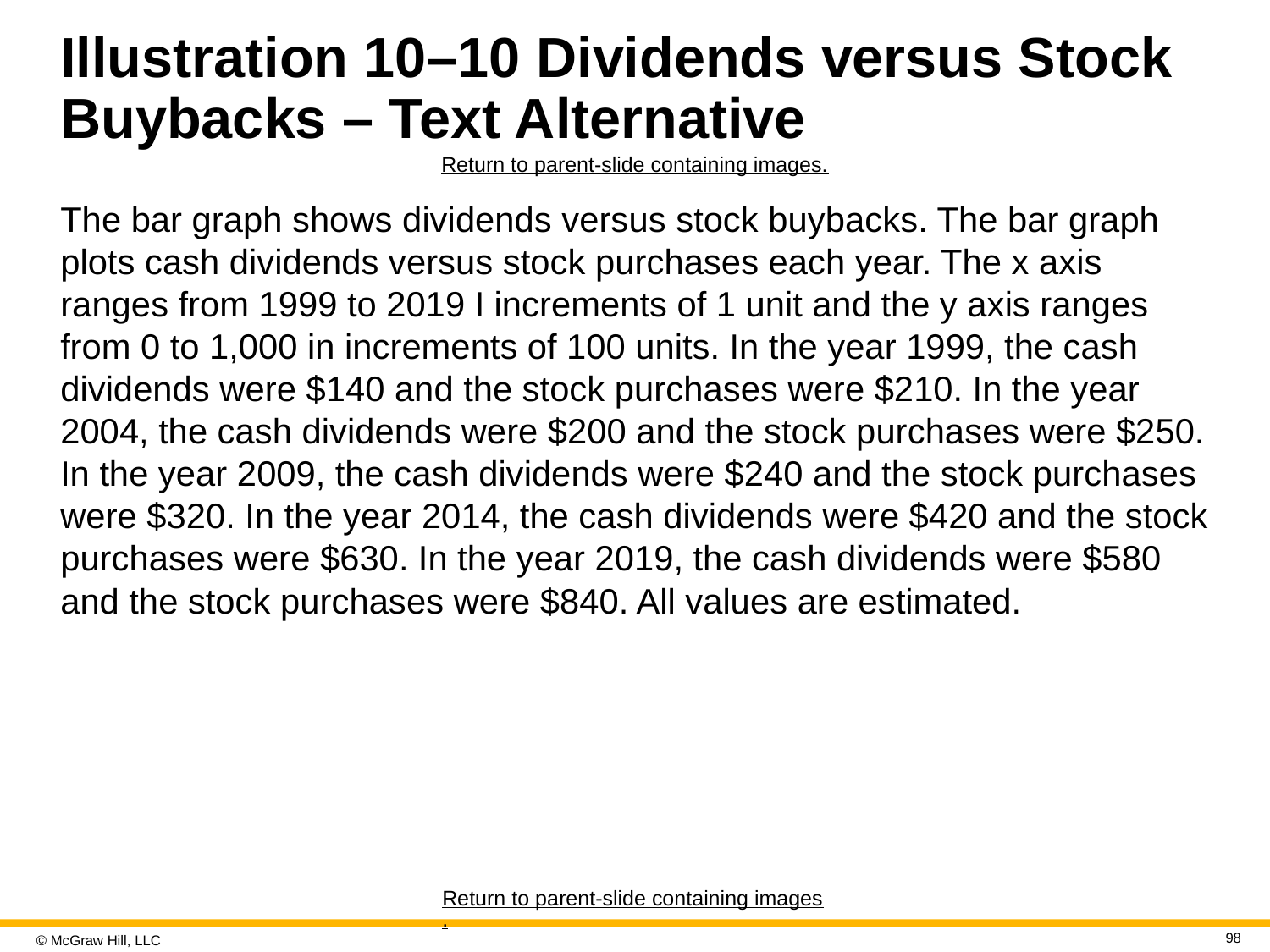

# Illustration 10–10 Dividends versus Stock Buybacks – Text Alternative
Return to parent-slide containing images.
The bar graph shows dividends versus stock buybacks. The bar graph plots cash dividends versus stock purchases each year. The x axis ranges from 1999 to 2019 I increments of 1 unit and the y axis ranges from 0 to 1,000 in increments of 100 units. In the year 1999, the cash dividends were $140 and the stock purchases were $210. In the year 2004, the cash dividends were $200 and the stock purchases were $250. In the year 2009, the cash dividends were $240 and the stock purchases were $320. In the year 2014, the cash dividends were $420 and the stock purchases were $630. In the year 2019, the cash dividends were $580 and the stock purchases were $840. All values are estimated.
Return to parent-slide containing images.
98